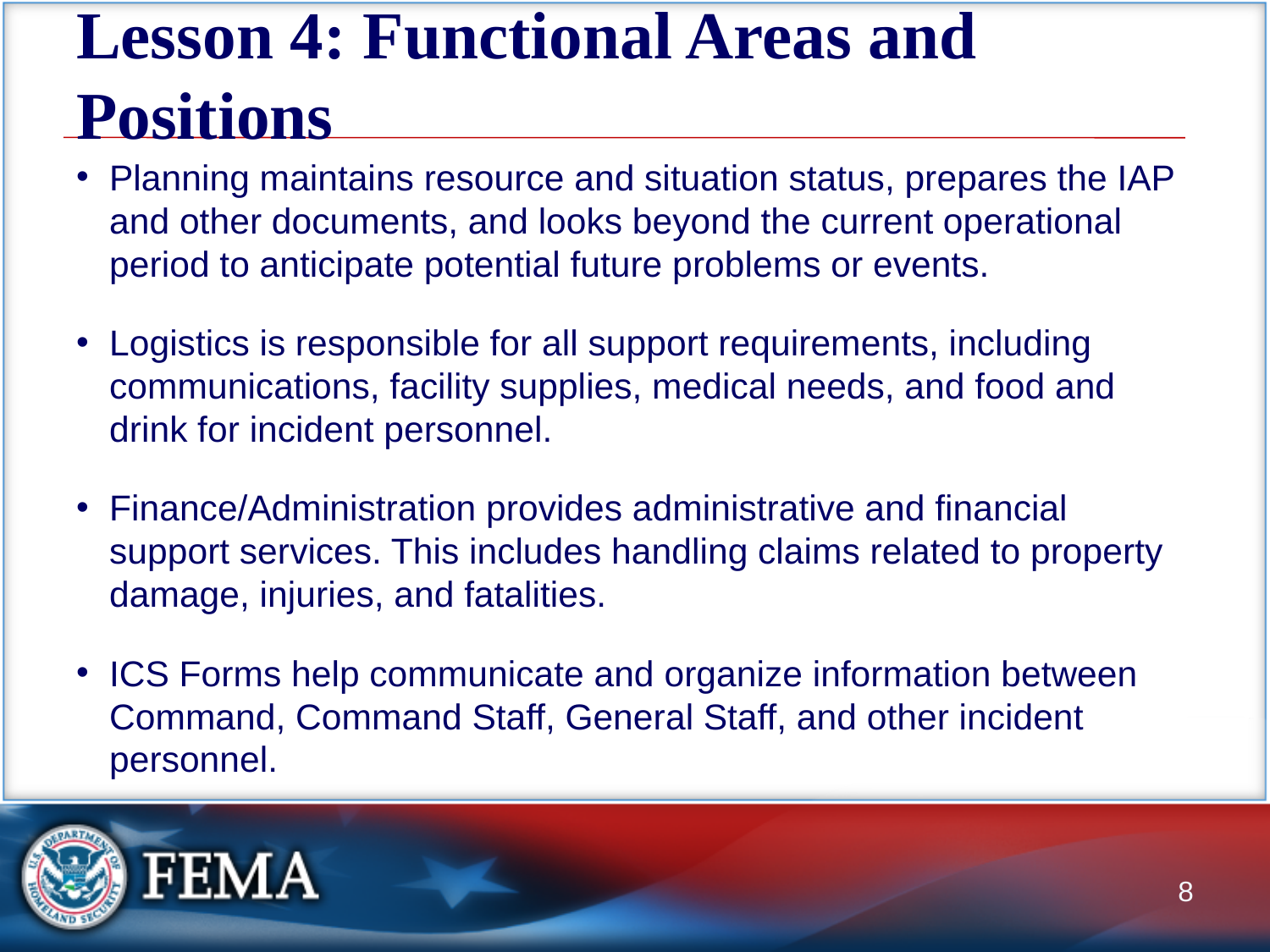

# Lesson 4: Functional Areas and Positions
Planning maintains resource and situation status, prepares the IAP and other documents, and looks beyond the current operational period to anticipate potential future problems or events.
Logistics is responsible for all support requirements, including communications, facility supplies, medical needs, and food and drink for incident personnel.
Finance/Administration provides administrative and financial support services. This includes handling claims related to property damage, injuries, and fatalities.
ICS Forms help communicate and organize information between Command, Command Staff, General Staff, and other incident personnel.
8